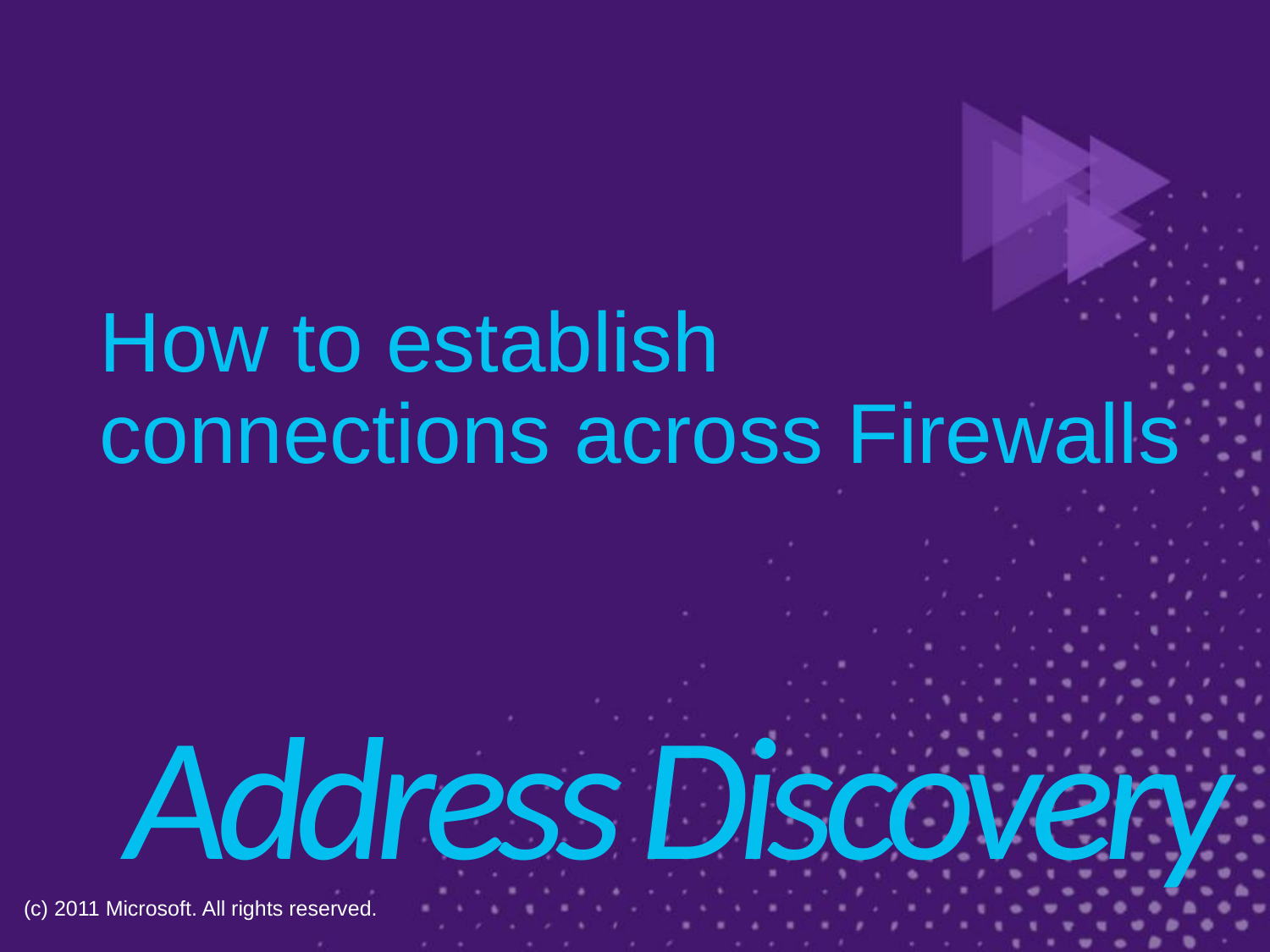

# How to establish connections across Firewalls

Address Discovery

(c) 2011 Microsoft. All rights reserved.